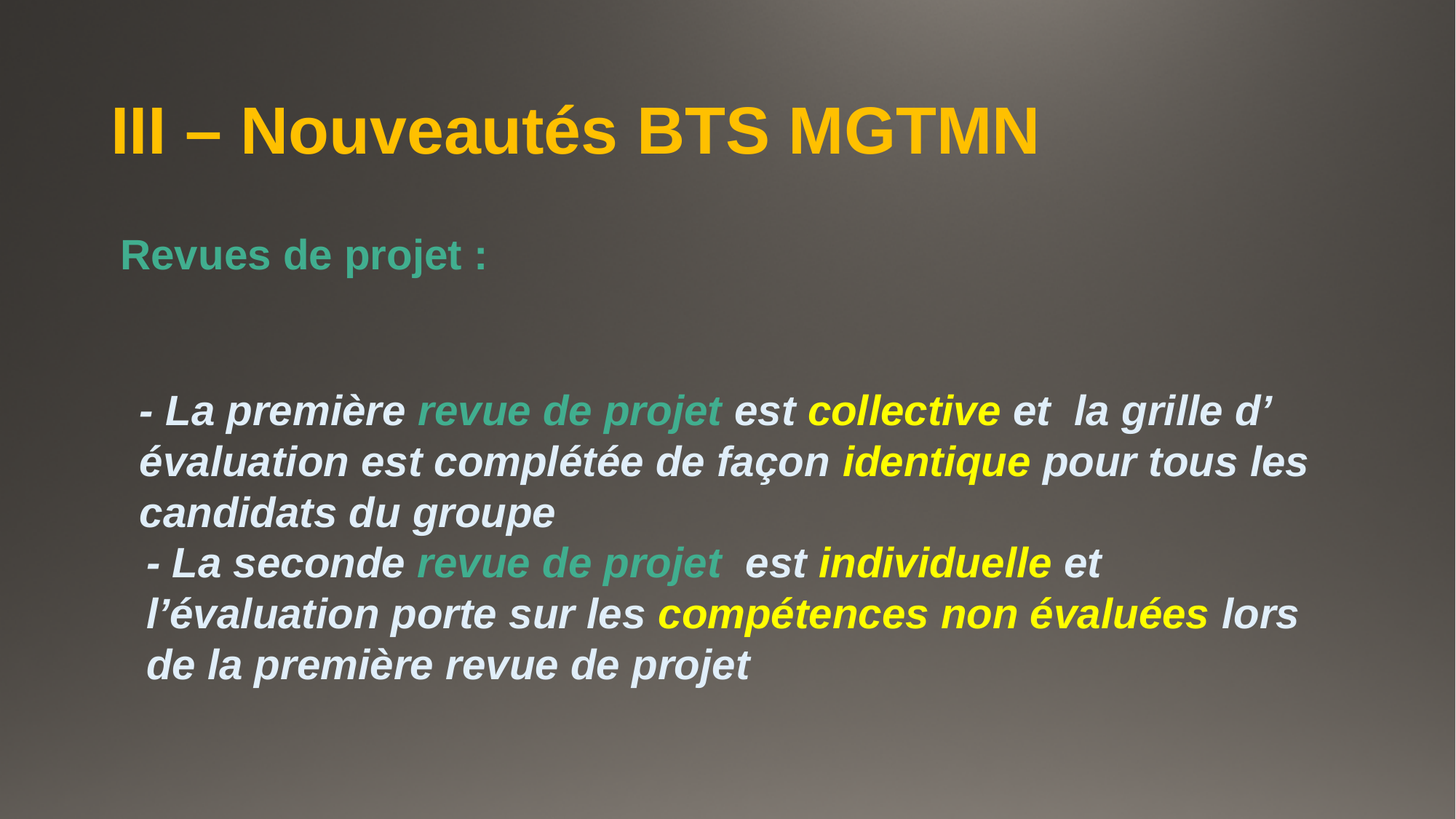

# III – Nouveautés BTS MGTMN
Revues de projet :
- La première revue de projet est collective et  la grille d’ évaluation est complétée de façon identique pour tous les candidats du groupe
- La seconde revue de projet  est individuelle et  l’évaluation porte sur les compétences non évaluées lors de la première revue de projet